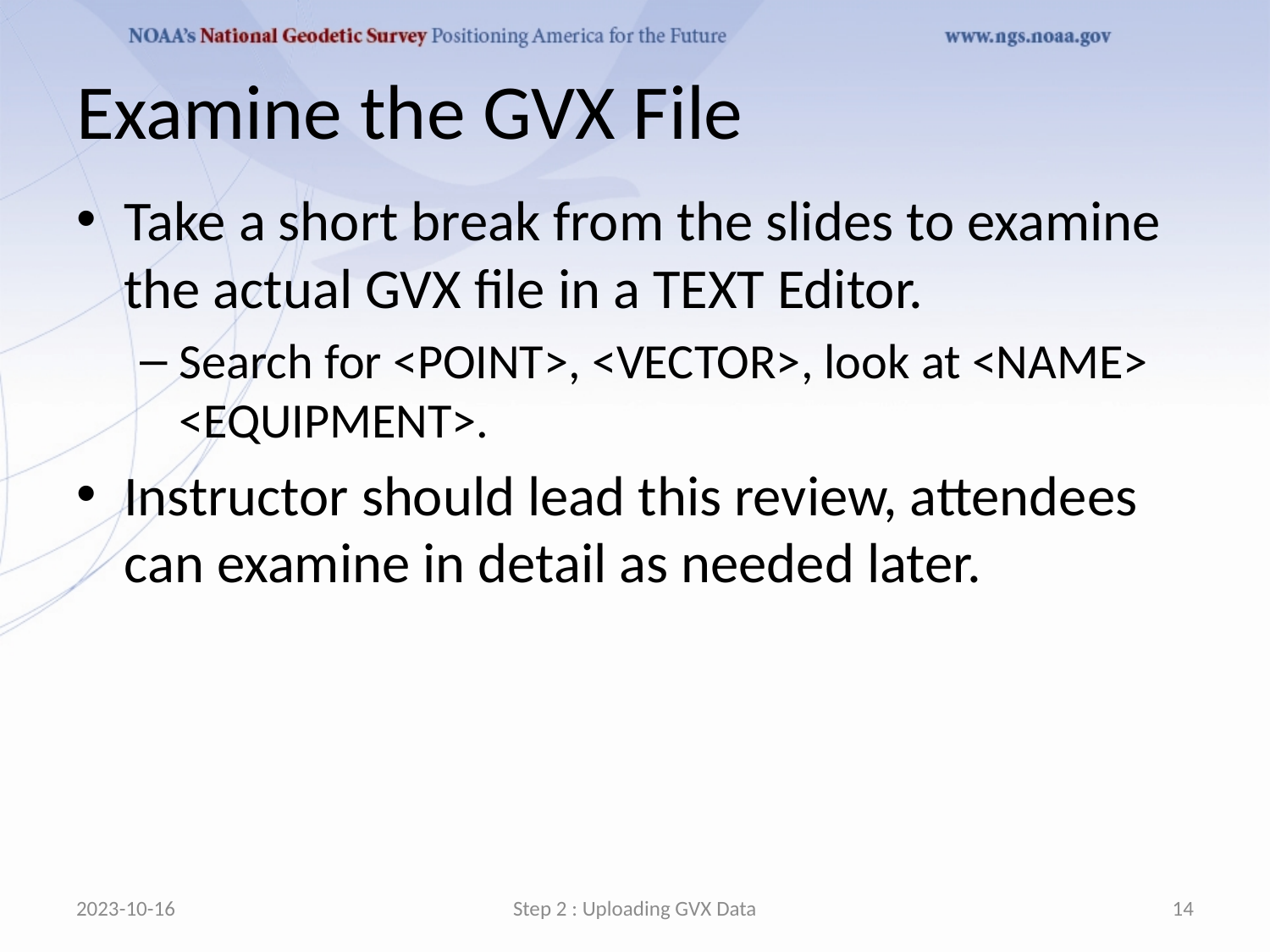

# Examine the GVX File
Take a short break from the slides to examine the actual GVX file in a TEXT Editor.
Search for <POINT>, <VECTOR>, look at <NAME> <EQUIPMENT>.
Instructor should lead this review, attendees can examine in detail as needed later.
2023-10-16
Step 2 : Uploading GVX Data
14